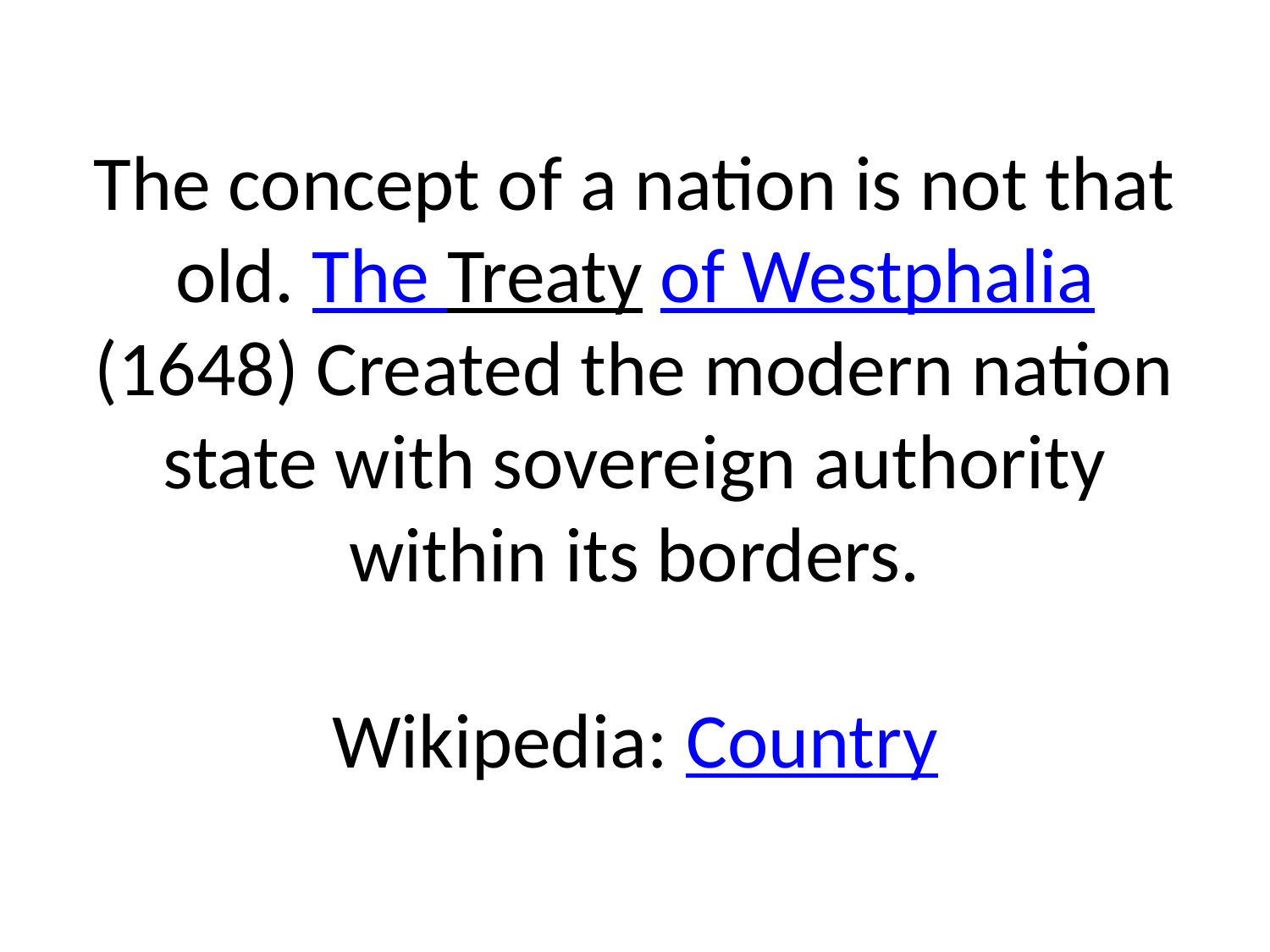

# The concept of a nation is not that old. The Treaty of Westphalia (1648) Created the modern nation state with sovereign authority within its borders. Wikipedia: Country